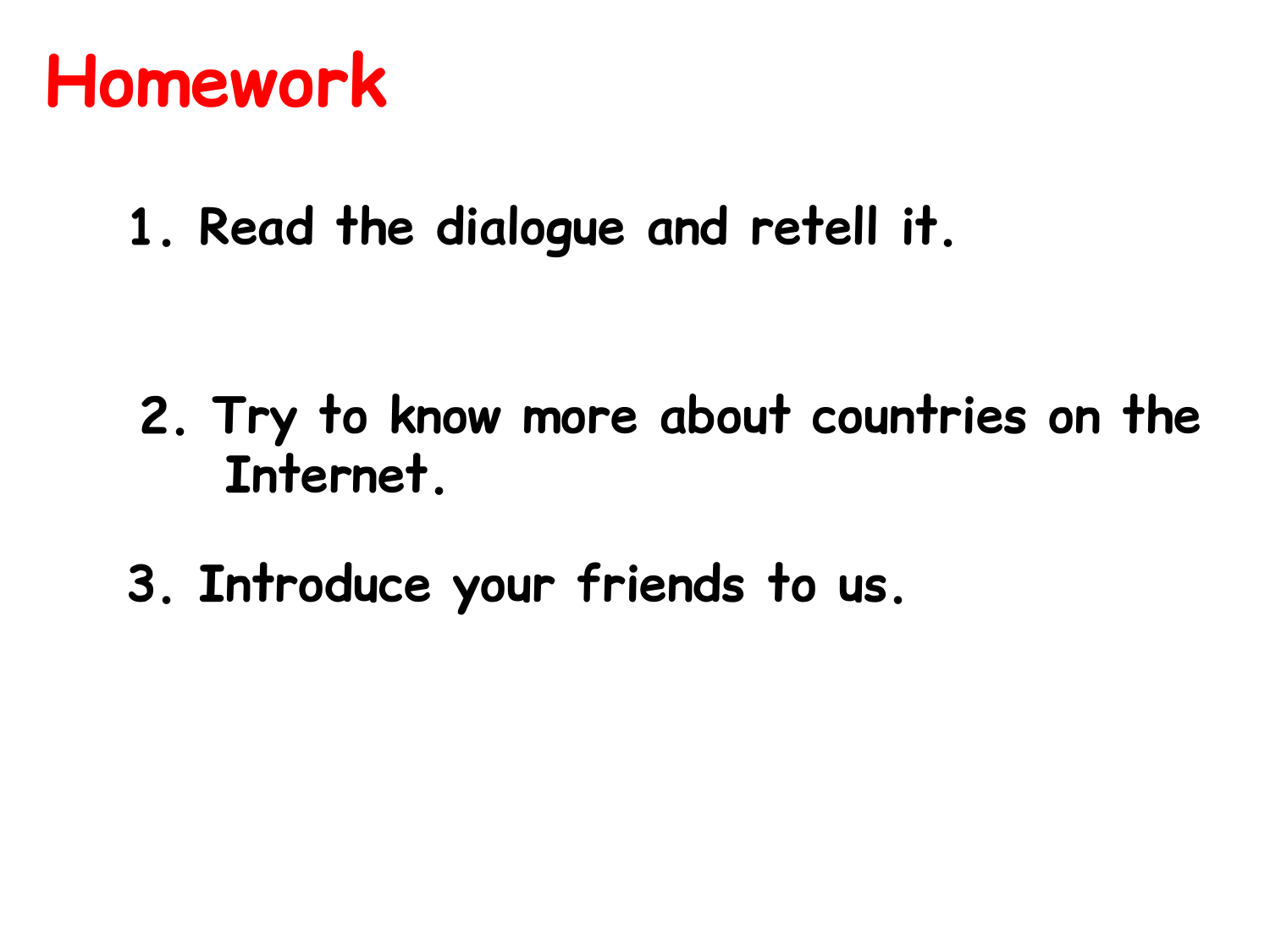

Homework
1. Read the dialogue and retell it.
2. Try to know more about countries on the
    Internet.
3. Introduce your friends to us.